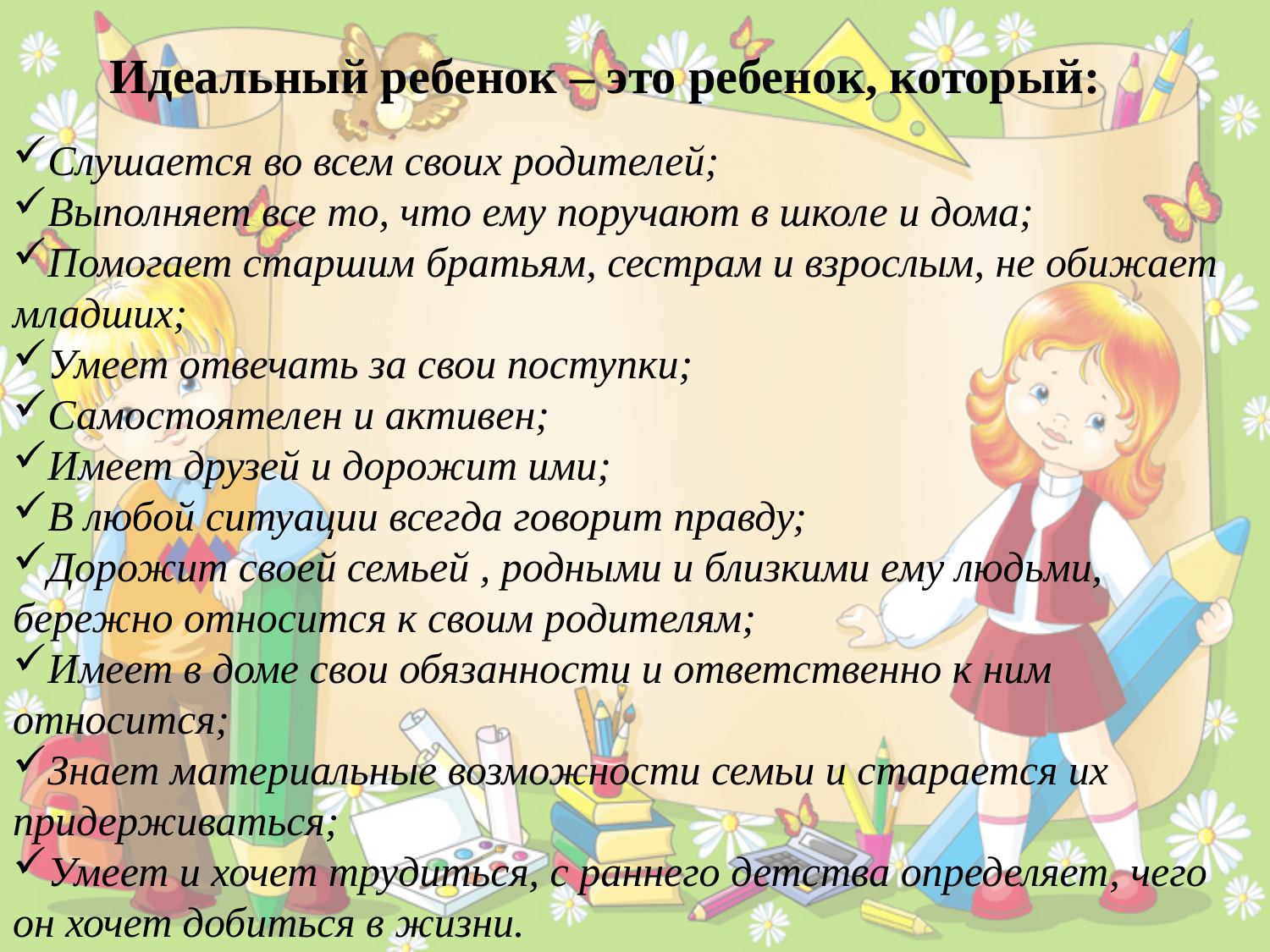

Слушается во всем своих родителей;
Выполняет все то, что ему поручают в школе и дома;
Помогает старшим братьям, сестрам и взрослым, не обижает младших;
Умеет отвечать за свои поступки;
Самостоятелен и активен;
Имеет друзей и дорожит ими;
В любой ситуации всегда говорит правду;
Дорожит своей семьей , родными и близкими ему людьми, бережно относится к своим родителям;
Имеет в доме свои обязанности и ответственно к ним относится;
Знает материальные возможности семьи и старается их придерживаться;
Умеет и хочет трудиться, с раннего детства определяет, чего он хочет добиться в жизни.

Идеальный ребенок – это ребенок, который: